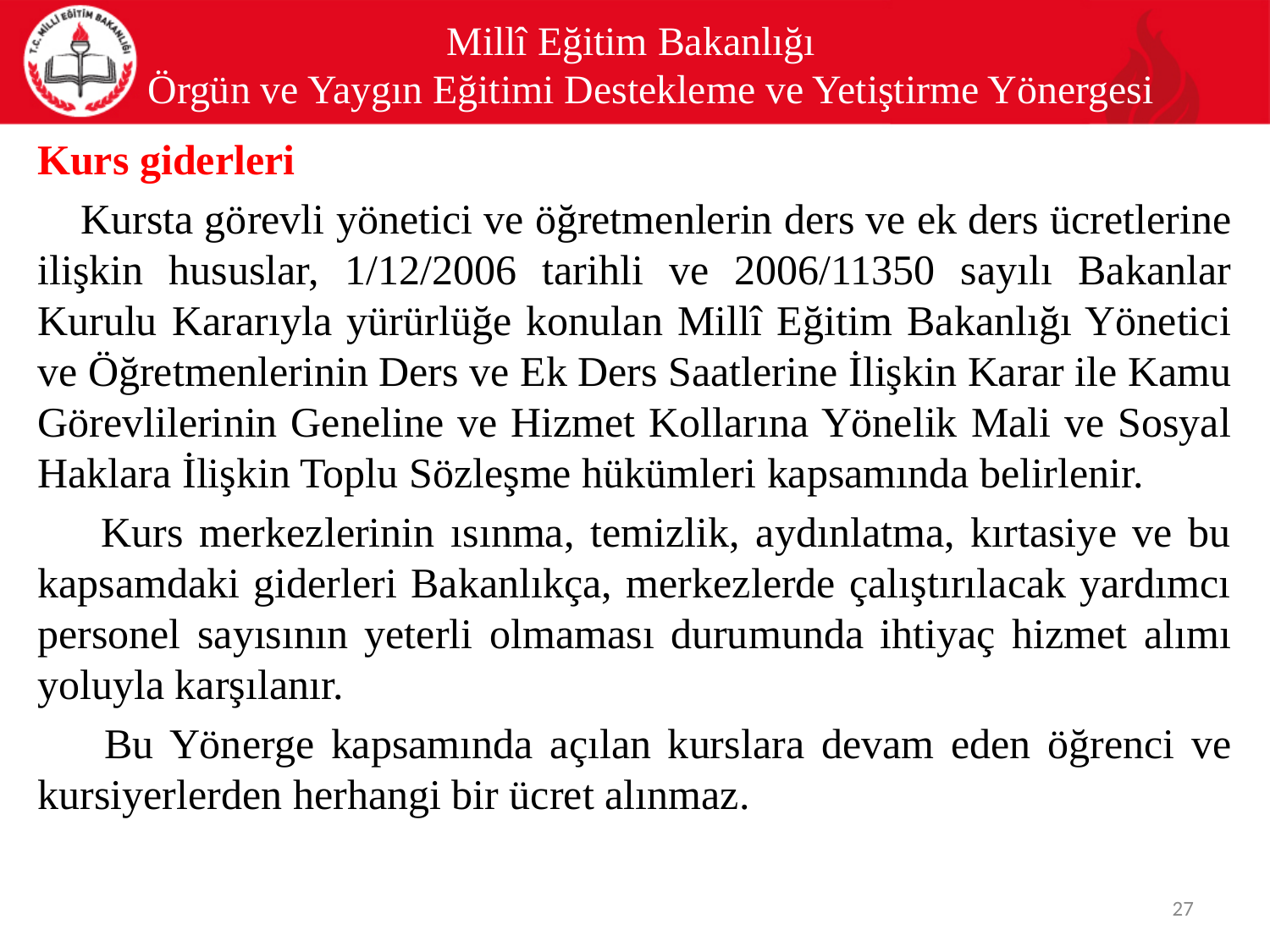

# Millî Eğitim Bakanlığı Örgün ve Yaygın Eğitimi Destekleme ve Yetiştirme Yönergesi
Kurs giderleri
    Kursta görevli yönetici ve öğretmenlerin ders ve ek ders ücretlerine ilişkin hususlar, 1/12/2006 tarihli ve 2006/11350 sayılı Bakanlar Kurulu Kararıyla yürürlüğe konulan Millî Eğitim Bakanlığı Yönetici ve Öğretmenlerinin Ders ve Ek Ders Saatlerine İlişkin Karar ile Kamu Görevlilerinin Geneline ve Hizmet Kollarına Yönelik Mali ve Sosyal Haklara İlişkin Toplu Sözleşme hükümleri kapsamında belirlenir.
    Kurs merkezlerinin ısınma, temizlik, aydınlatma, kırtasiye ve bu kapsamdaki giderleri Bakanlıkça, merkezlerde çalıştırılacak yardımcı personel sayısının yeterli olmaması durumunda ihtiyaç hizmet alımı yoluyla karşılanır.
    Bu Yönerge kapsamında açılan kurslara devam eden öğrenci ve kursiyerlerden herhangi bir ücret alınmaz.

27